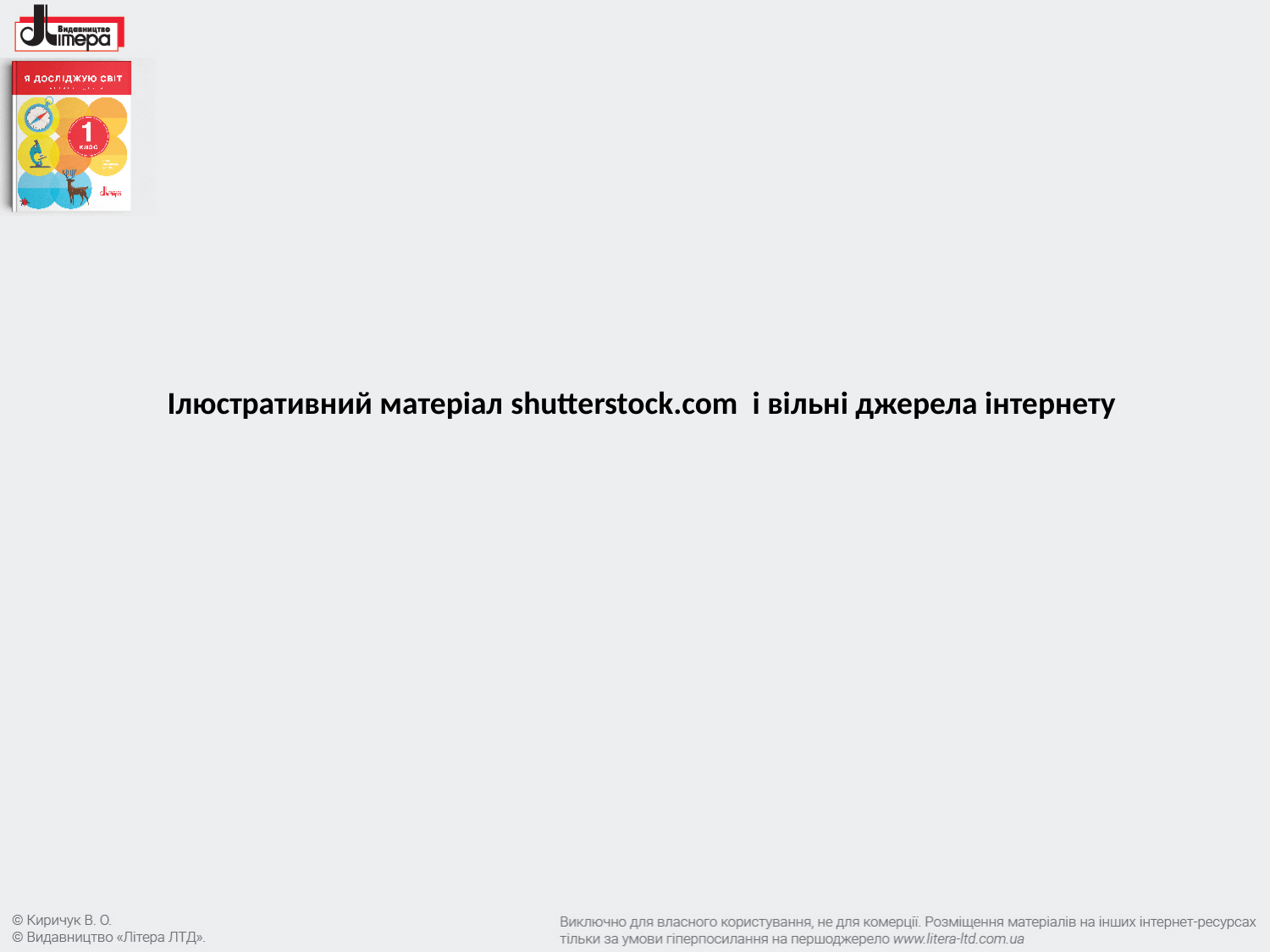

Ілюстративний матеріал shutterstock.com  і вільні джерела інтернету